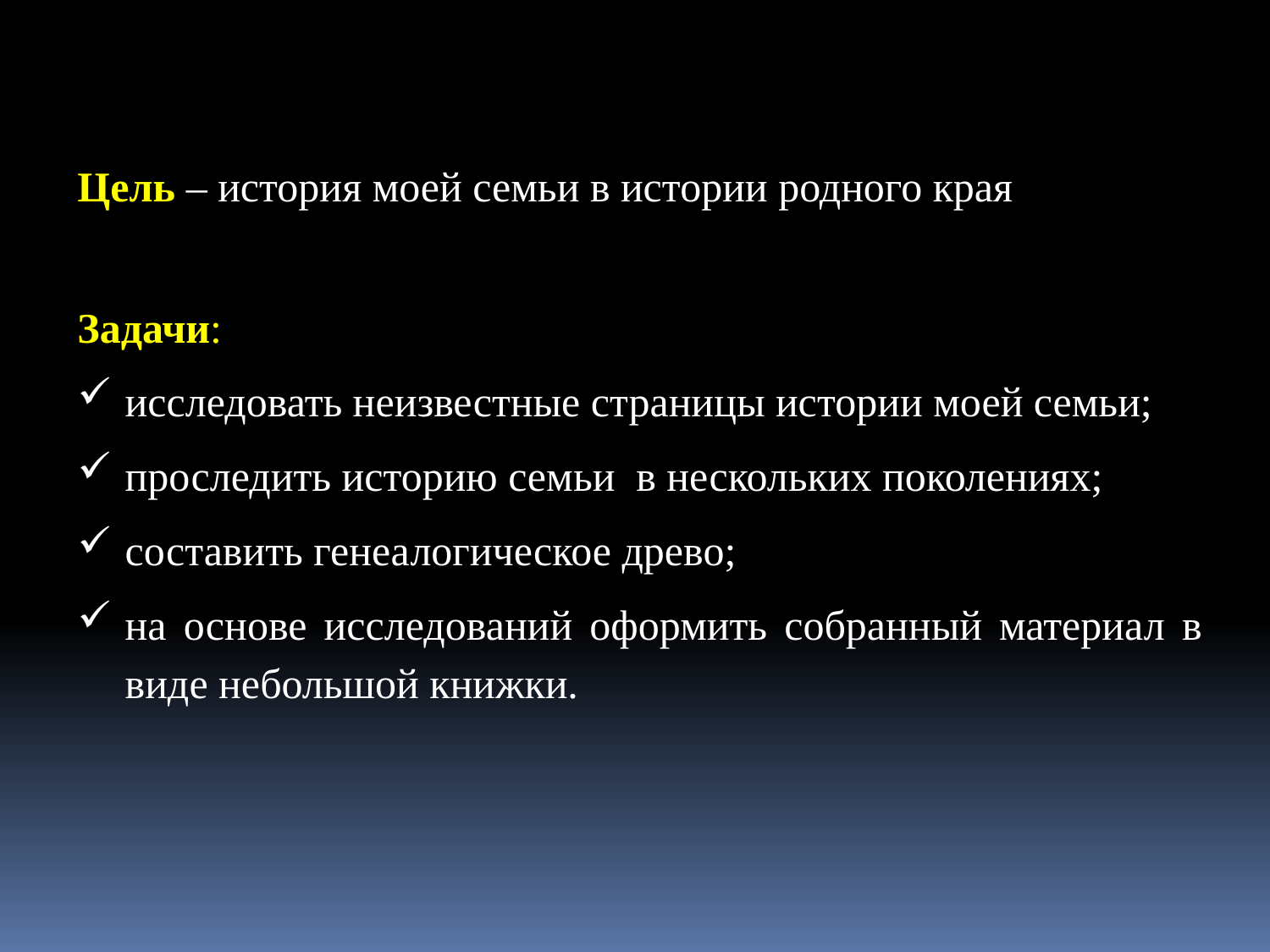

Цель – история моей семьи в истории родного края

Задачи:
исследовать неизвестные страницы истории моей семьи;
проследить историю семьи  в нескольких поколениях;
составить генеалогическое древо;
на основе исследований оформить собранный материал в виде небольшой книжки.